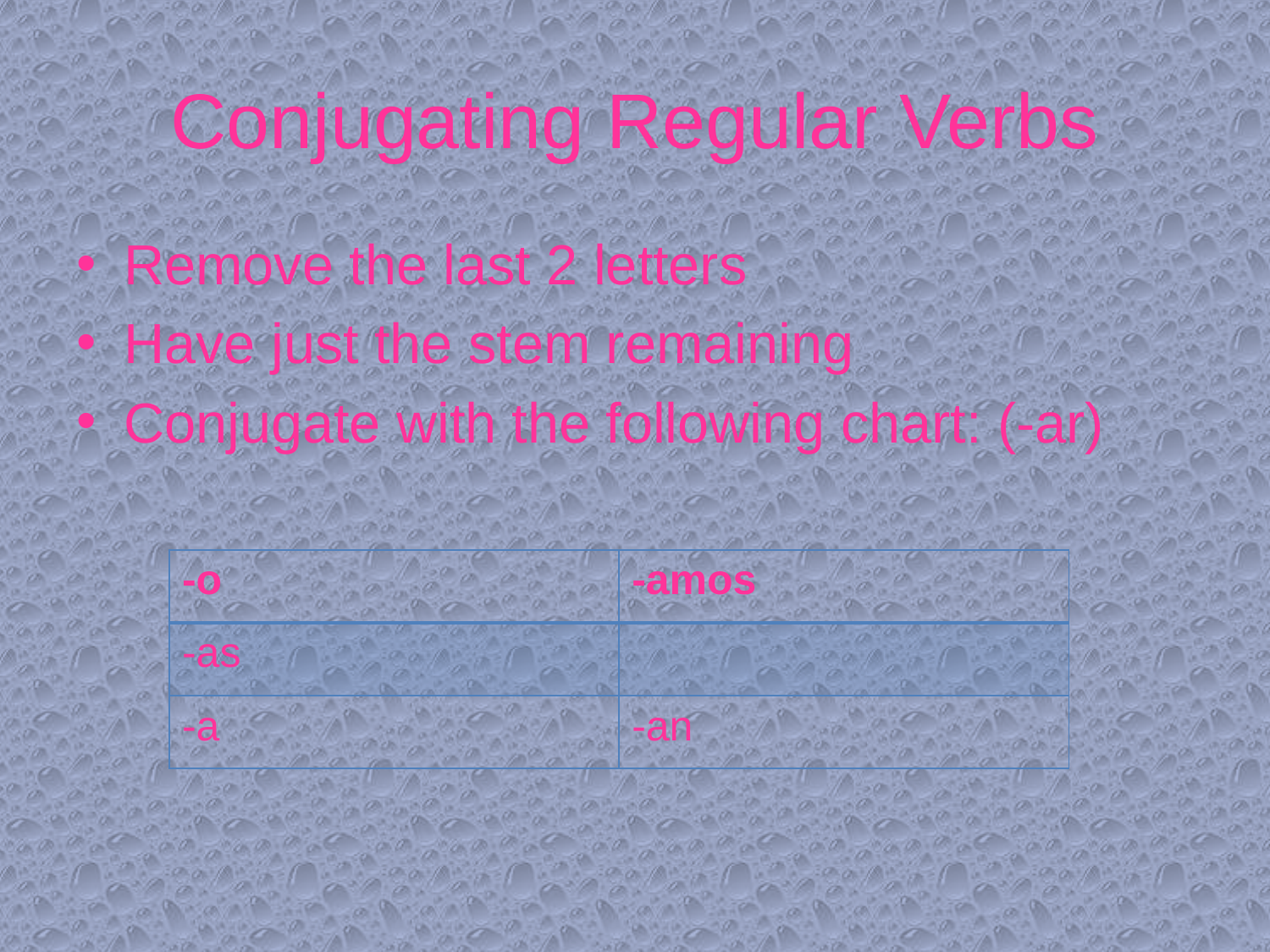

# Conjugating Regular Verbs
Remove the last 2 letters
Have just the stem remaining
Conjugate with the following chart: (-ar)

| -o | -amos |
| --- | --- |
| -as |  |
| -a | -an |